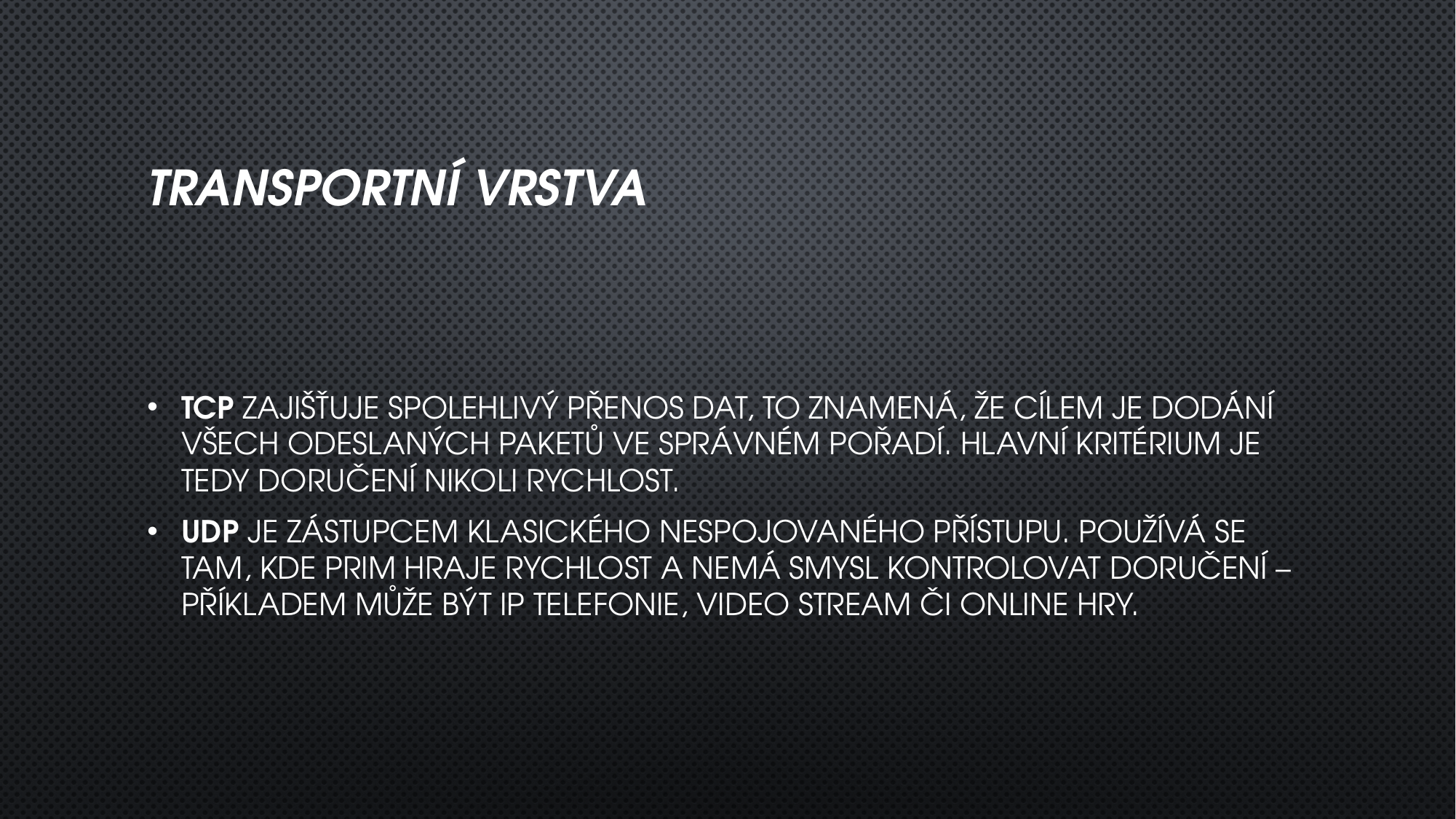

# Transportní vrstva
TCP zajišťuje spolehlivý přenos dat, to znamená, že cílem je dodání všech odeslaných paketů ve správném pořadí. Hlavní kritérium je tedy doručení nikoli rychlost.
UDP je zástupcem klasického nespojovaného přístupu. Používá se tam, kde prim hraje rychlost a nemá smysl kontrolovat doručení – příkladem může být IP telefonie, video stream či online hry.